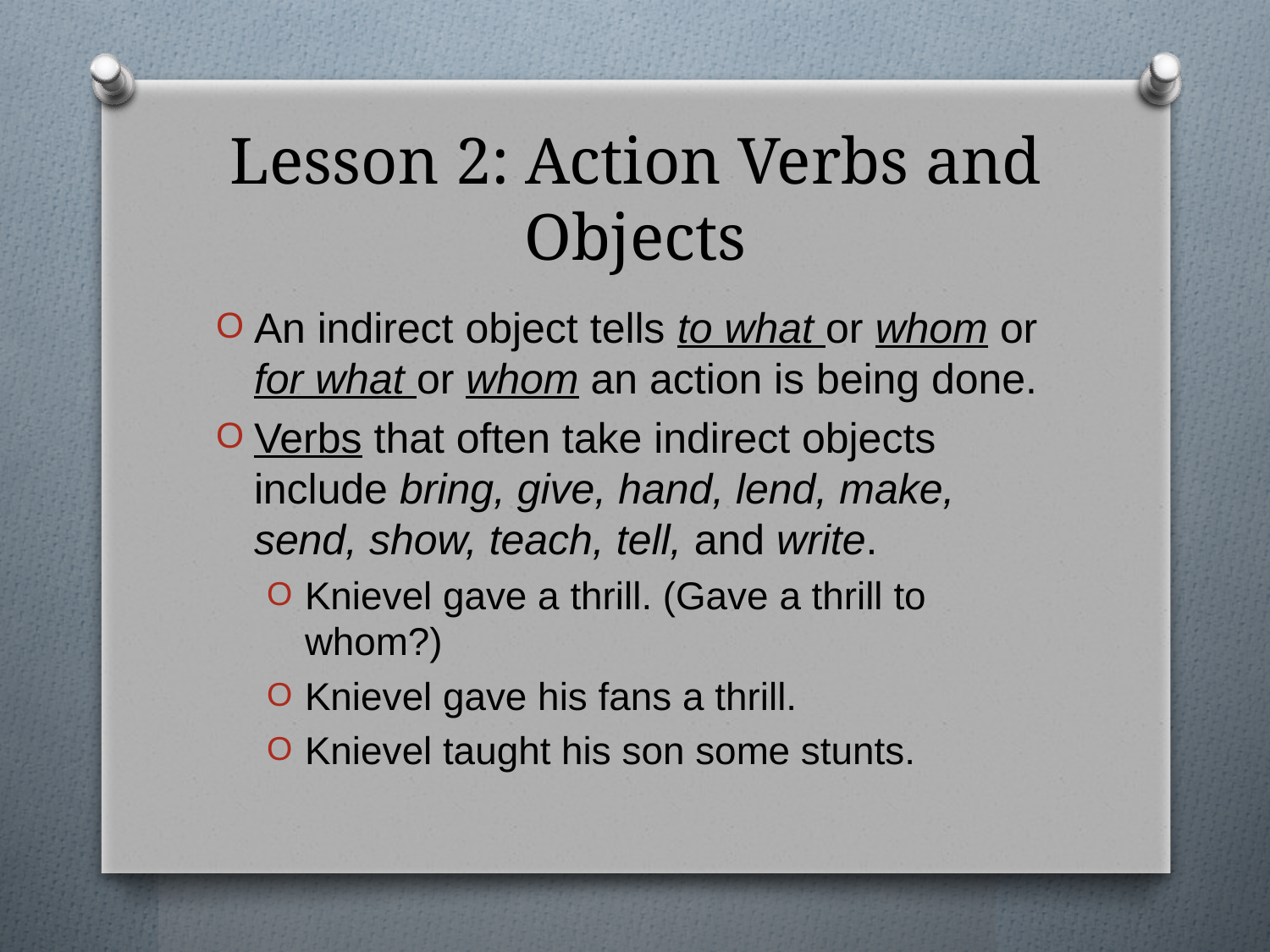

# Lesson 2: Action Verbs and Objects
An indirect object tells to what or whom or for what or whom an action is being done.
Verbs that often take indirect objects include bring, give, hand, lend, make, send, show, teach, tell, and write.
Knievel gave a thrill. (Gave a thrill to whom?)
Knievel gave his fans a thrill.
Knievel taught his son some stunts.